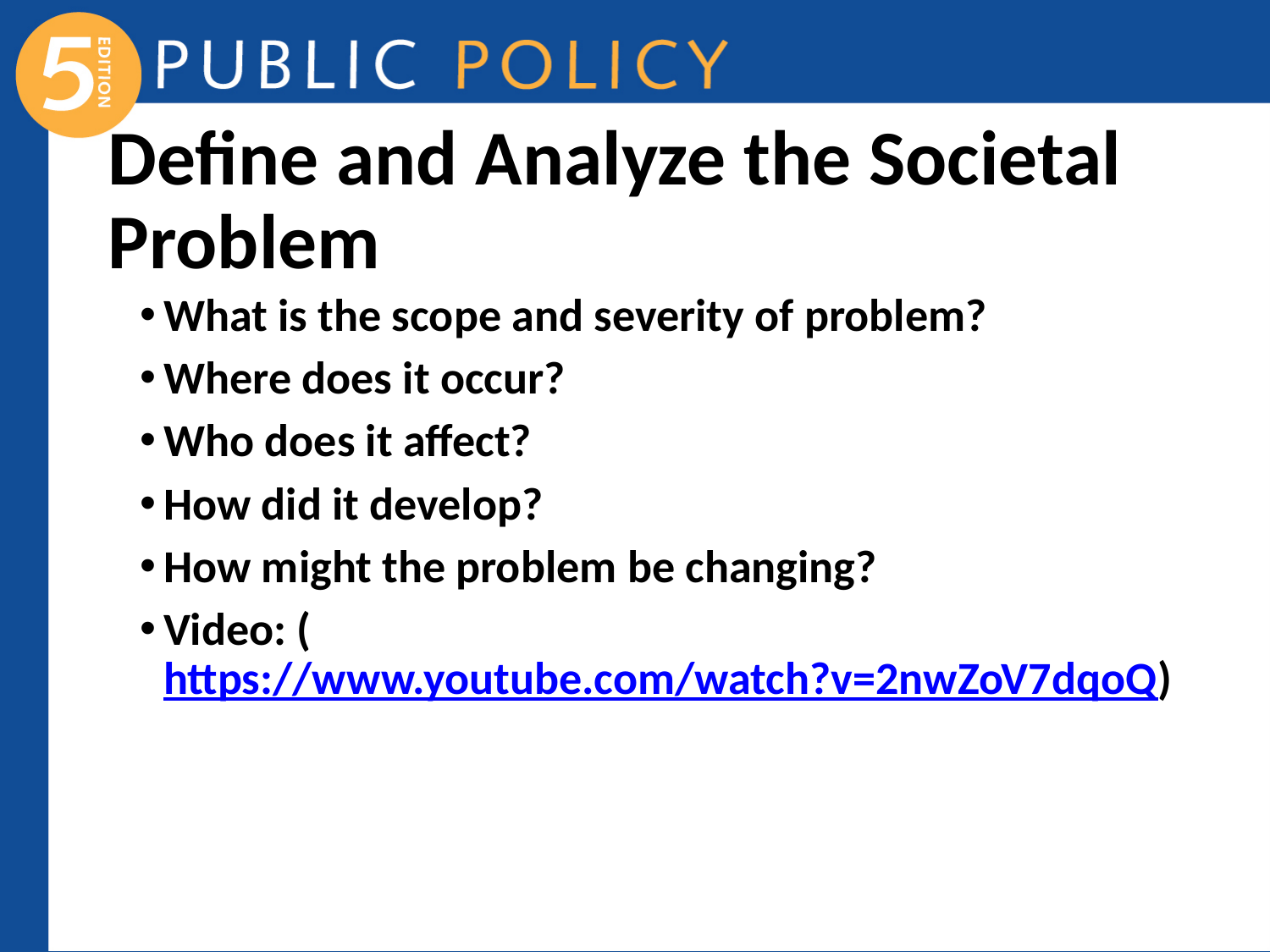

# Define and Analyze the Societal Problem
What is the scope and severity of problem?
Where does it occur?
Who does it affect?
How did it develop?
How might the problem be changing?
Video: (https://www.youtube.com/watch?v=2nwZoV7dqoQ)